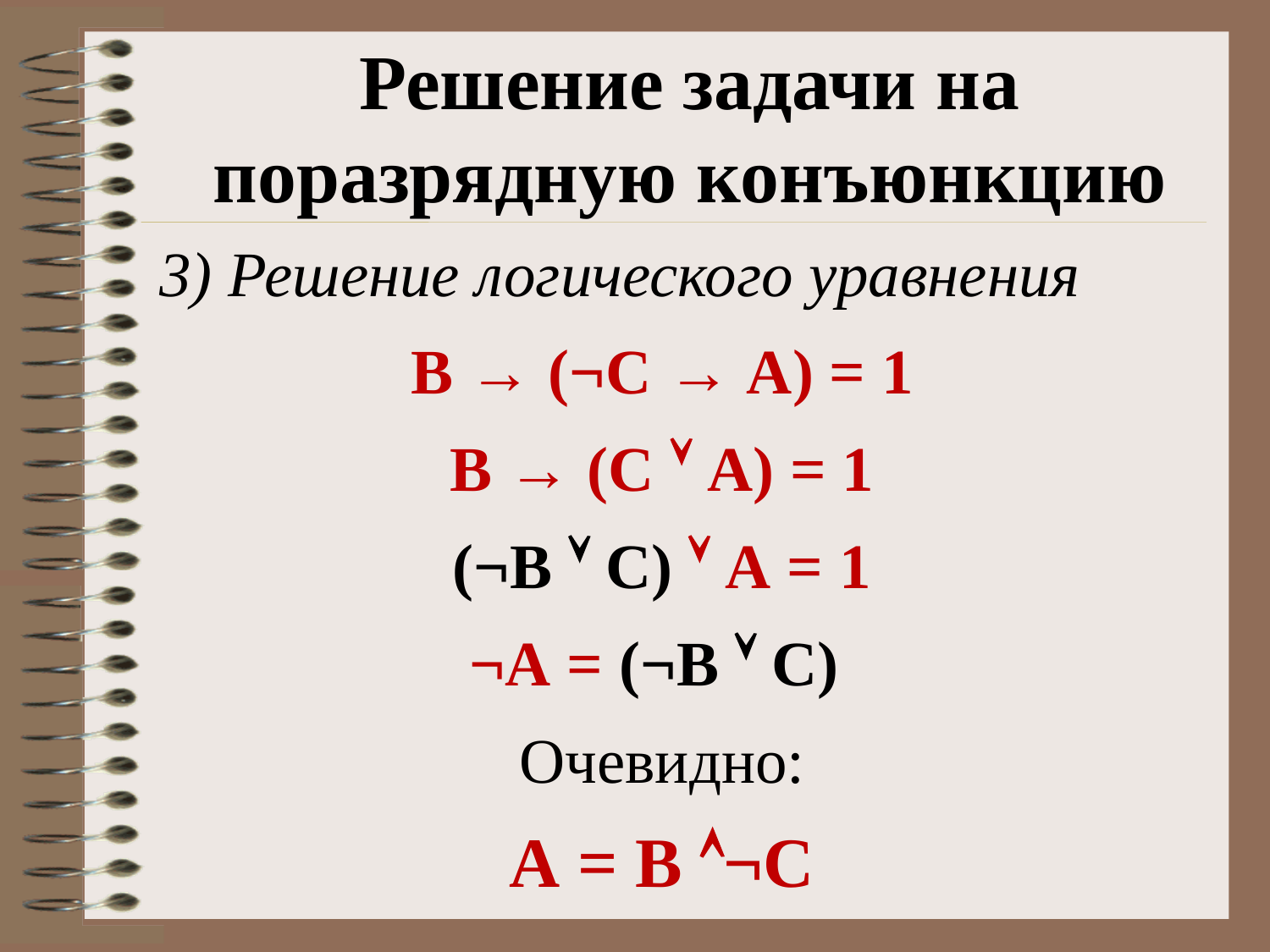

Решение задачи на поразрядную конъюнкцию
3) Решение логического уравнения
В → (¬С → А) = 1
В → (С ∨ А) = 1
(¬В ∨ С) ∨ А = 1
¬А = (¬В ∨ С)
Очевидно:
А = В ∧¬С